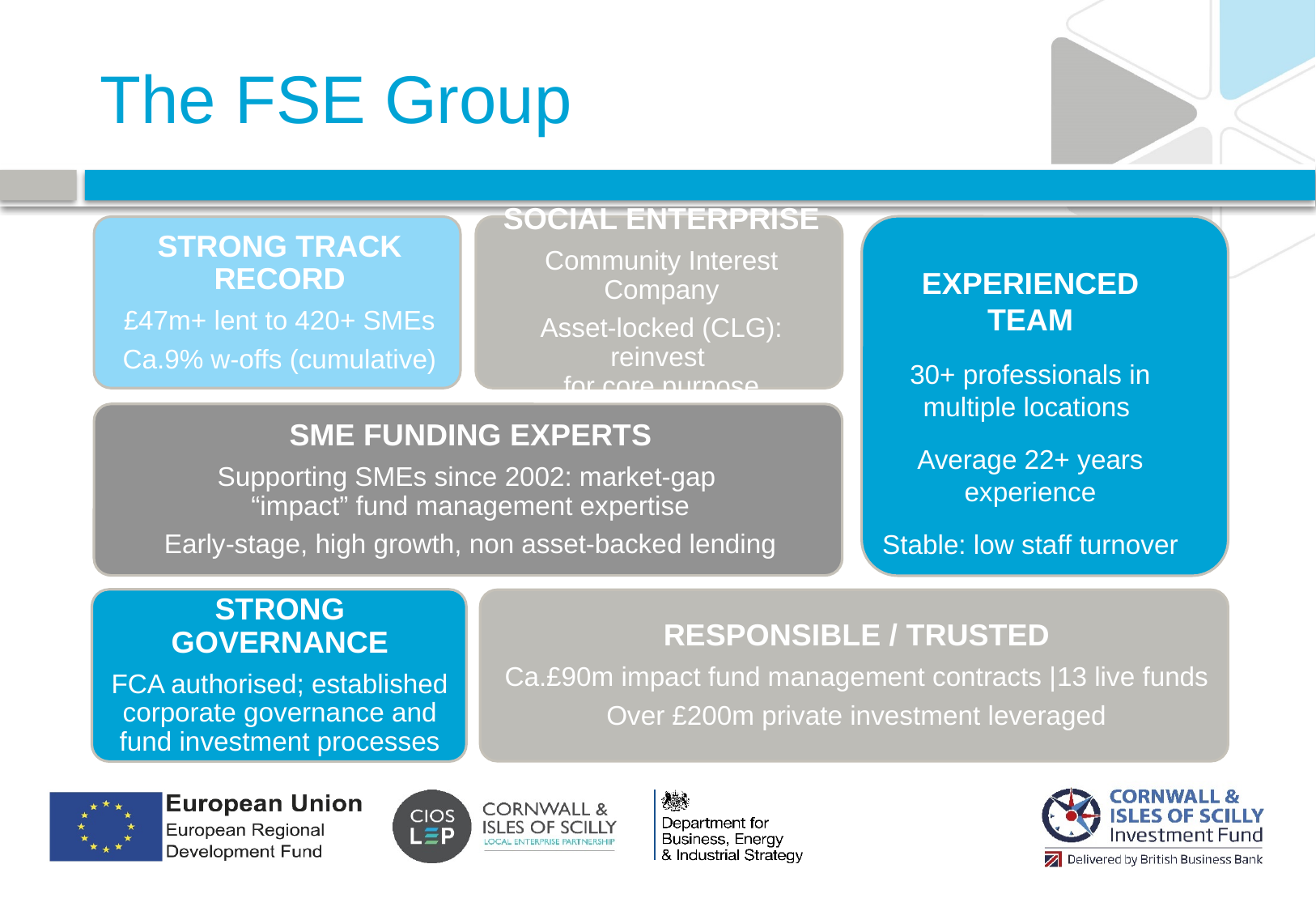

# The FSE Group
RESPONSIBLE / TRUSTED
Ca.£90m impact fund management contracts |13 live funds
Over £200m private investment leveraged
SME FUNDING EXPERTS
Supporting SMEs since 2002: market-gap
“impact” fund management expertise
Early-stage, high growth, non asset-backed lending
STRONG TRACK RECORD
£47m+ lent to 420+ SMEs
Ca.9% w-offs (cumulative)
SOCIAL ENTERPRISE
Community Interest Company
Asset-locked (CLG): reinvest
for core purpose

EXPERIENCED TEAM
30+ professionals in multiple locations
Average 22+ years experience
Stable: low staff turnover

STRONG GOVERNANCE
FCA authorised; established corporate governance and fund investment processes